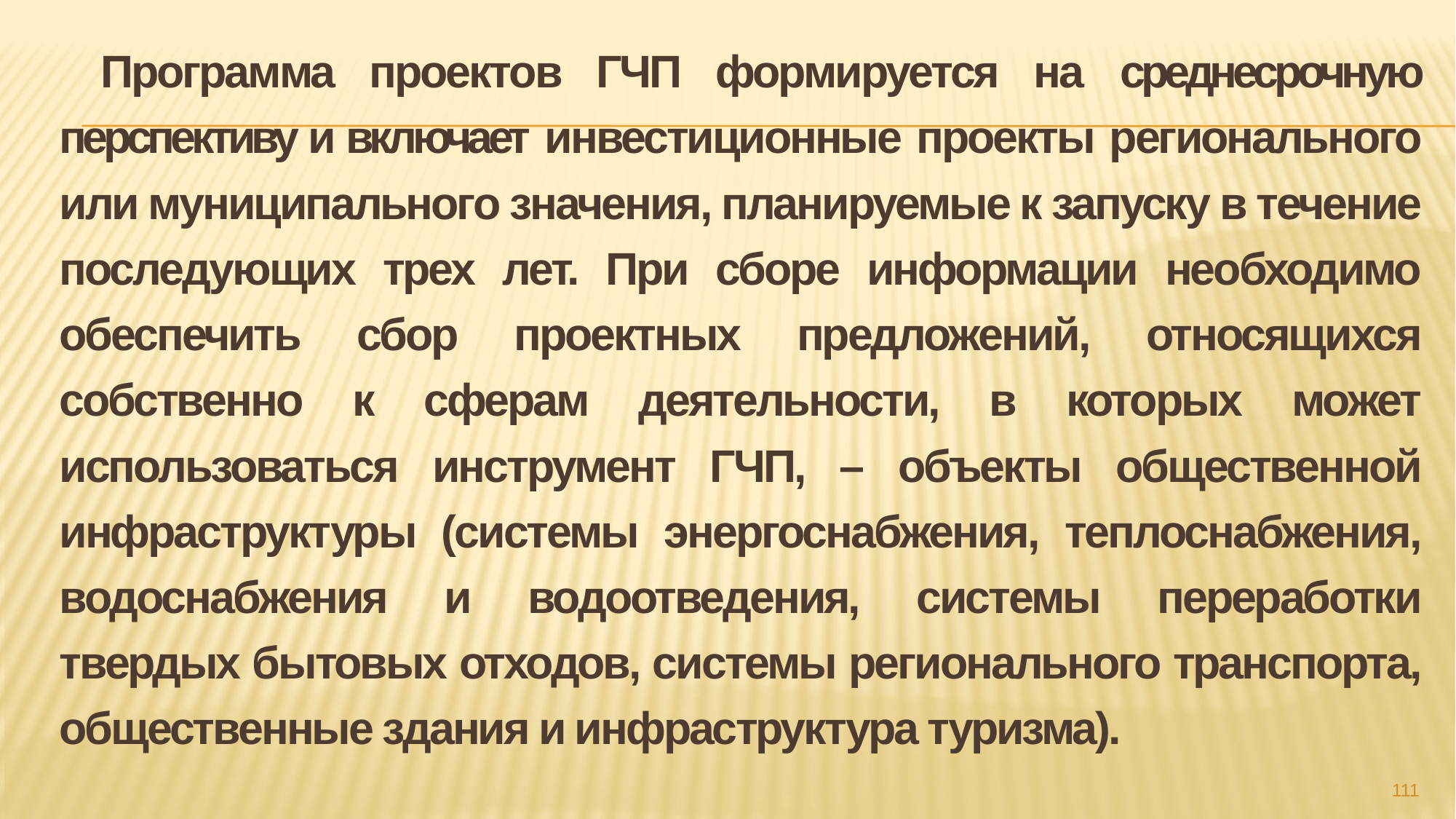

Программа проектов ГЧП формируется на среднесрочную перспективу и включает инвестиционные проекты регионального или муниципального значения, планируемые к запуску в течение последующих трех лет. При сборе информации необходимо обеспечить сбор проектных предложений, относящихся собственно к сферам деятельности, в которых может использоваться инструмент ГЧП, – объекты общественной инфраструктуры (системы энергоснабжения, теплоснабжения, водоснабжения и водоотведения, системы переработки твердых бытовых отходов, системы регионального транспорта, общественные здания и инфраструктура туризма).
#
111